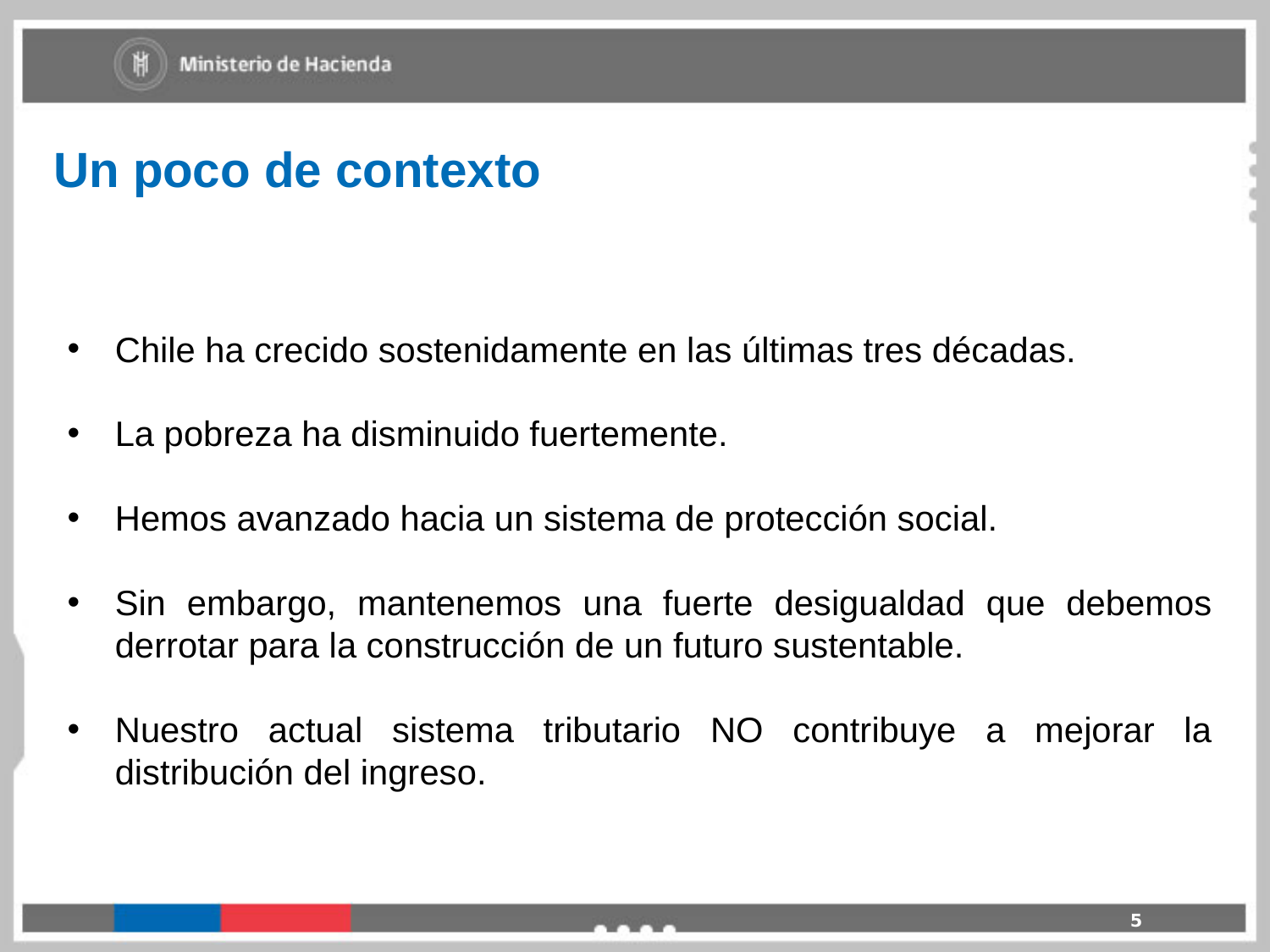

Un poco de contexto

Chile ha crecido sostenidamente en las últimas tres décadas.
La pobreza ha disminuido fuertemente.
Hemos avanzado hacia un sistema de protección social.
Sin embargo, mantenemos una fuerte desigualdad que debemos derrotar para la construcción de un futuro sustentable.
Nuestro actual sistema tributario NO contribuye a mejorar la distribución del ingreso.
5